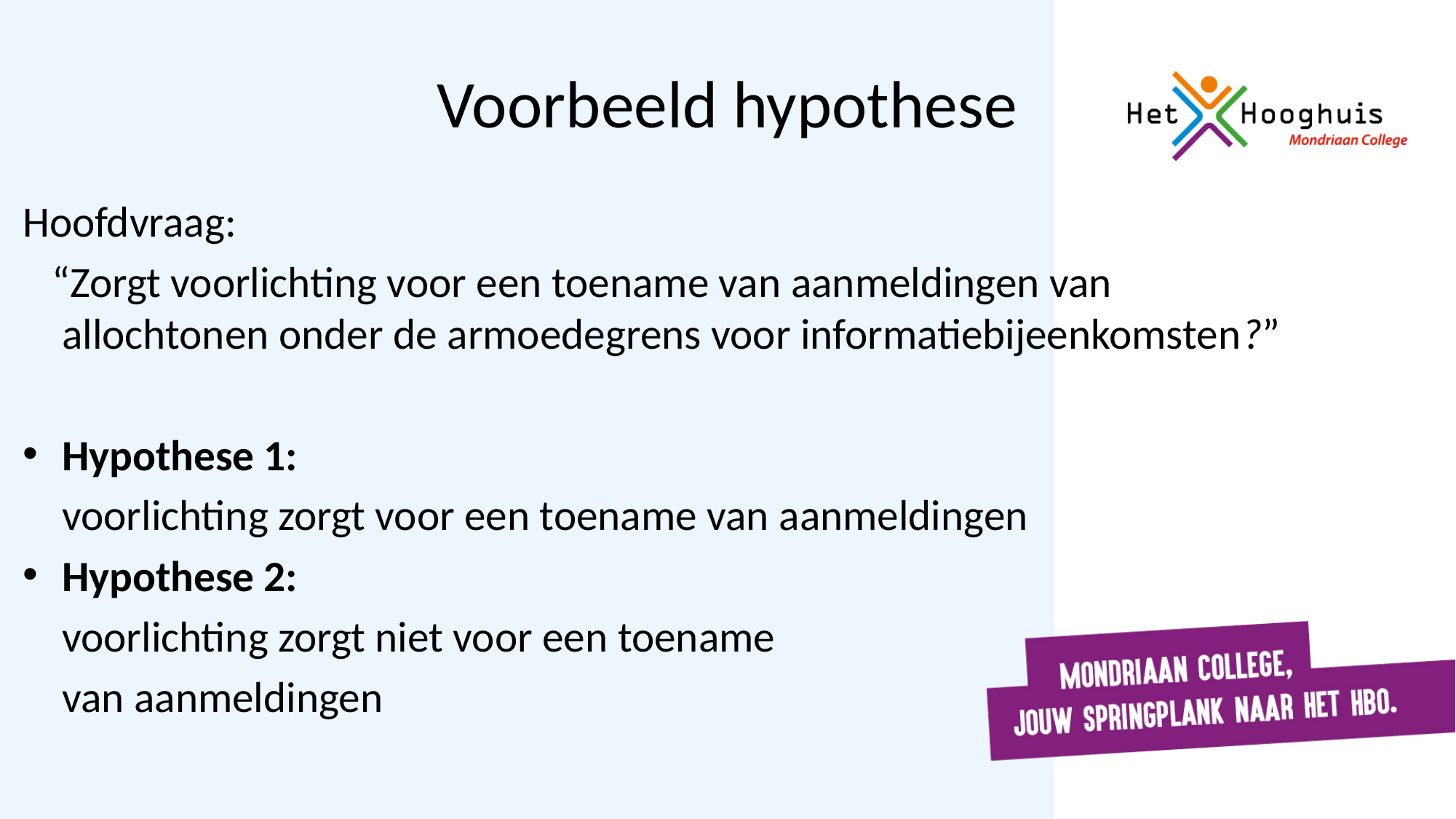

# Voorbeeld hypothese
Hoofdvraag:
   “Zorgt voorlichting voor een toename van aanmeldingen van allochtonen onder de armoedegrens voor informatiebijeenkomsten?”

Hypothese 1:
    voorlichting zorgt voor een toename van aanmeldingen
Hypothese 2:
    voorlichting zorgt niet voor een toename
    van aanmeldingen